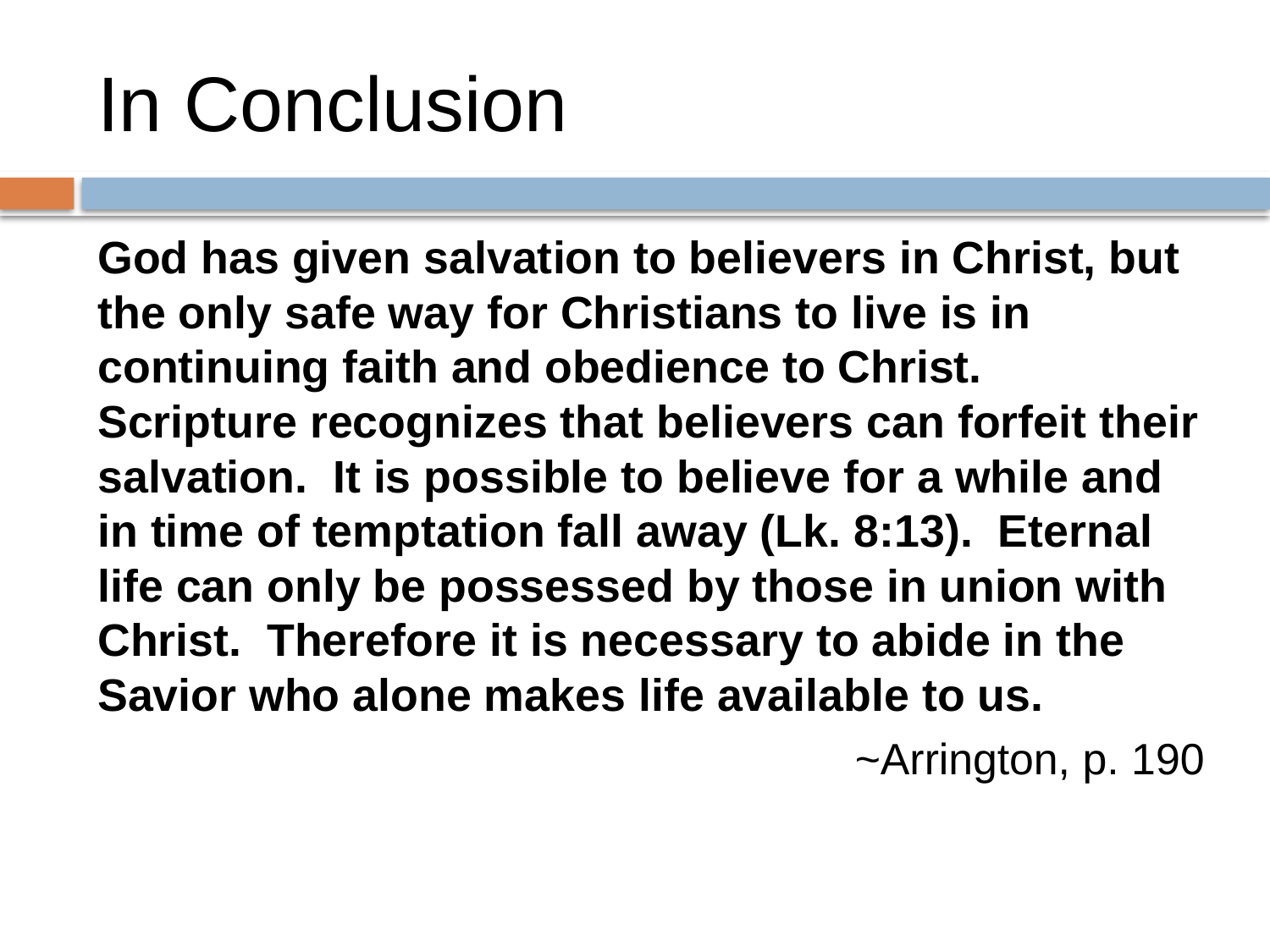

# In Conclusion
God has given salvation to believers in Christ, but the only safe way for Christians to live is in continuing faith and obedience to Christ.  Scripture recognizes that believers can forfeit their salvation.  It is possible to believe for a while and in time of temptation fall away (Lk. 8:13).  Eternal life can only be possessed by those in union with Christ.  Therefore it is necessary to abide in the Savior who alone makes life available to us.
~Arrington, p. 190